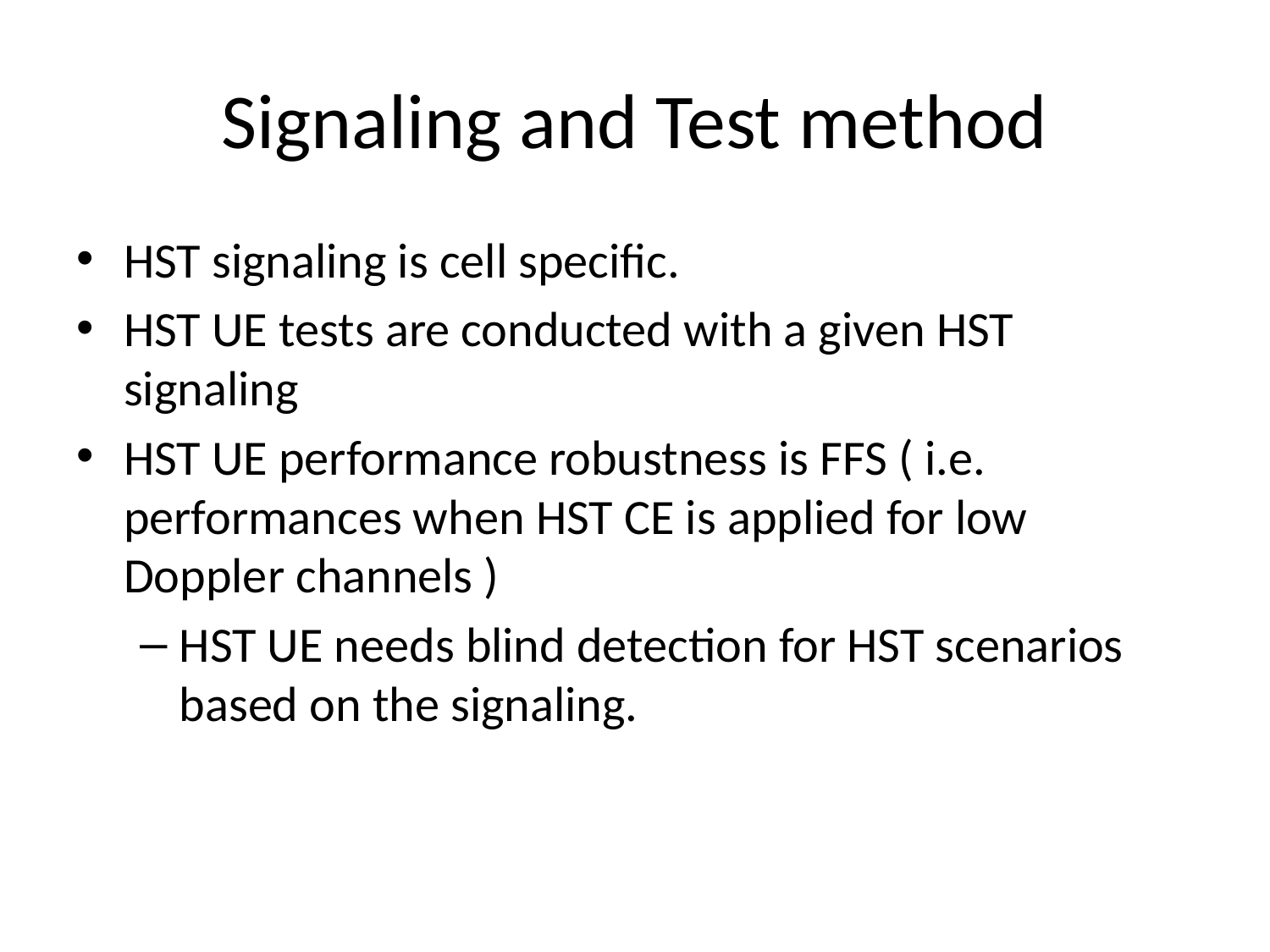

# Signaling and Test method
HST signaling is cell specific.
HST UE tests are conducted with a given HST signaling
HST UE performance robustness is FFS ( i.e. performances when HST CE is applied for low Doppler channels )
HST UE needs blind detection for HST scenarios based on the signaling.